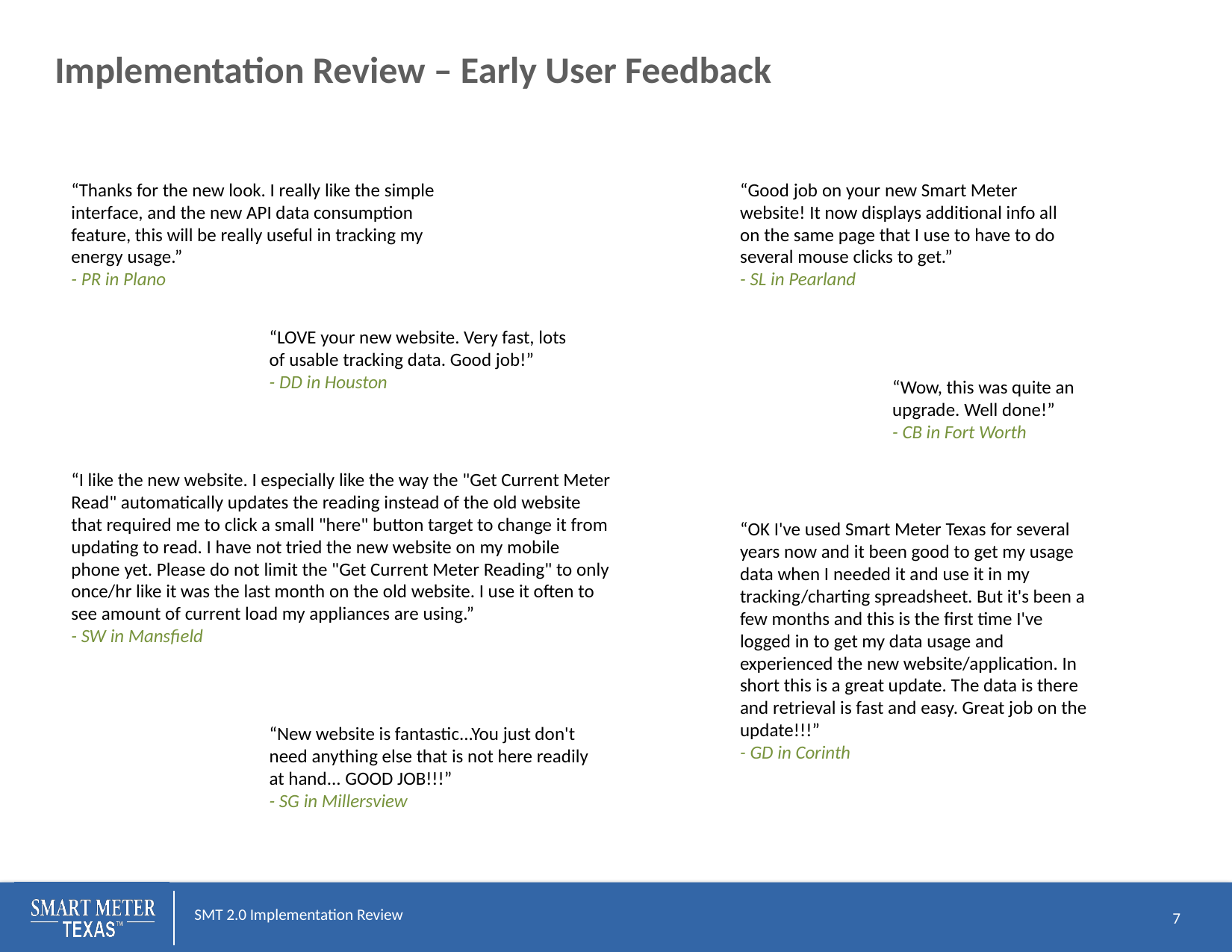

# Implementation Review – Early User Feedback
“Thanks for the new look. I really like the simple interface, and the new API data consumption feature, this will be really useful in tracking my energy usage.”
- PR in Plano
“Good job on your new Smart Meter website! It now displays additional info all on the same page that I use to have to do several mouse clicks to get.”
- SL in Pearland
“LOVE your new website. Very fast, lots of usable tracking data. Good job!”
- DD in Houston
“Wow, this was quite an upgrade. Well done!”
- CB in Fort Worth
“I like the new website. I especially like the way the "Get Current Meter Read" automatically updates the reading instead of the old website that required me to click a small "here" button target to change it from updating to read. I have not tried the new website on my mobile phone yet. Please do not limit the "Get Current Meter Reading" to only once/hr like it was the last month on the old website. I use it often to see amount of current load my appliances are using.”
- SW in Mansfield
“OK I've used Smart Meter Texas for several years now and it been good to get my usage data when I needed it and use it in my tracking/charting spreadsheet. But it's been a few months and this is the first time I've logged in to get my data usage and experienced the new website/application. In short this is a great update. The data is there and retrieval is fast and easy. Great job on the update!!!”
- GD in Corinth
“New website is fantastic...You just don't need anything else that is not here readily at hand... GOOD JOB!!!”
- SG in Millersview
7